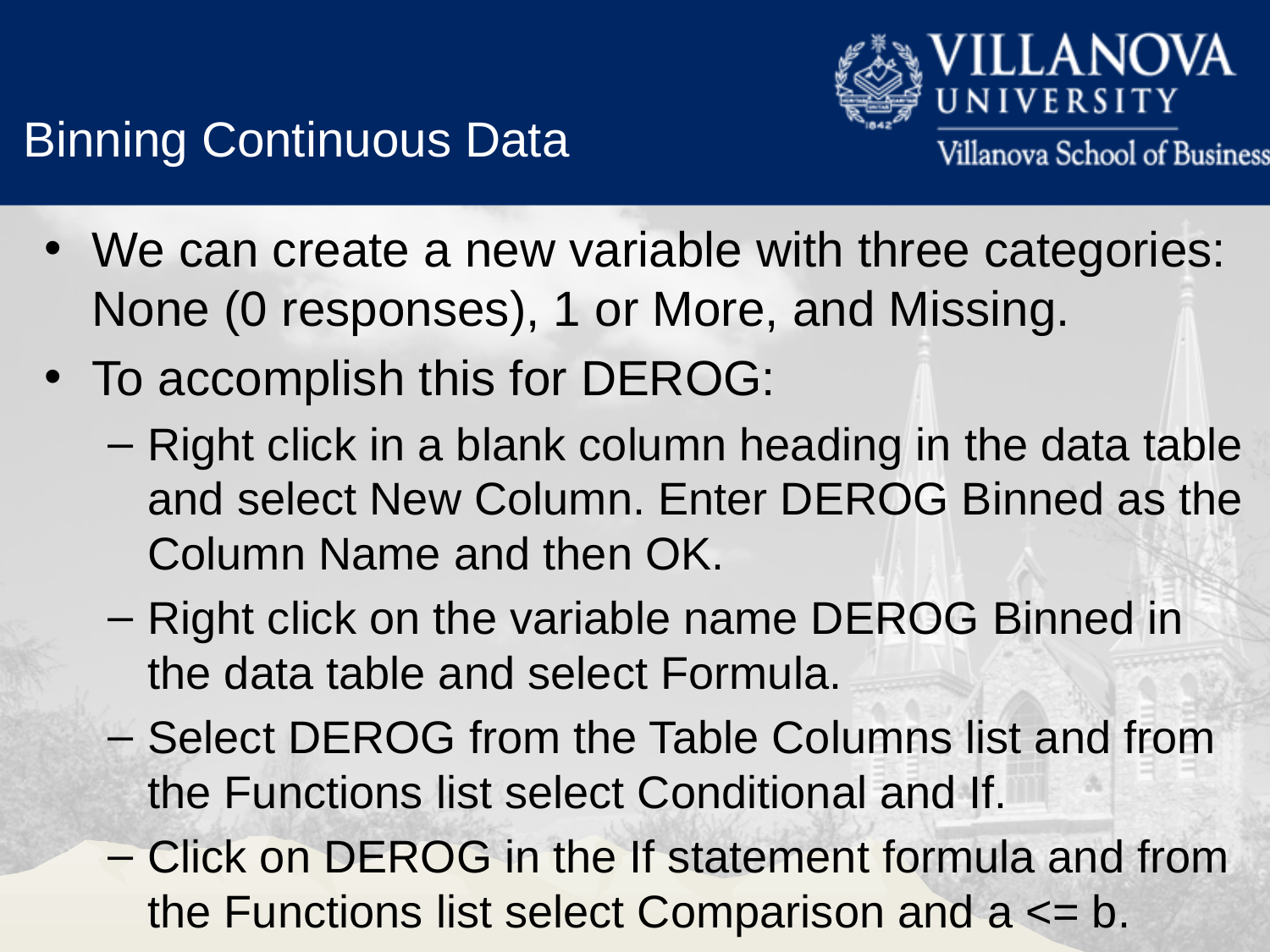

Binning Continuous Data
We can create a new variable with three categories: None (0 responses), 1 or More, and Missing.
To accomplish this for DEROG:
Right click in a blank column heading in the data table and select New Column. Enter DEROG Binned as the Column Name and then OK.
Right click on the variable name DEROG Binned in the data table and select Formula.
Select DEROG from the Table Columns list and from the Functions list select Conditional and If.
Click on DEROG in the If statement formula and from the Functions list select Comparison and a <= b.